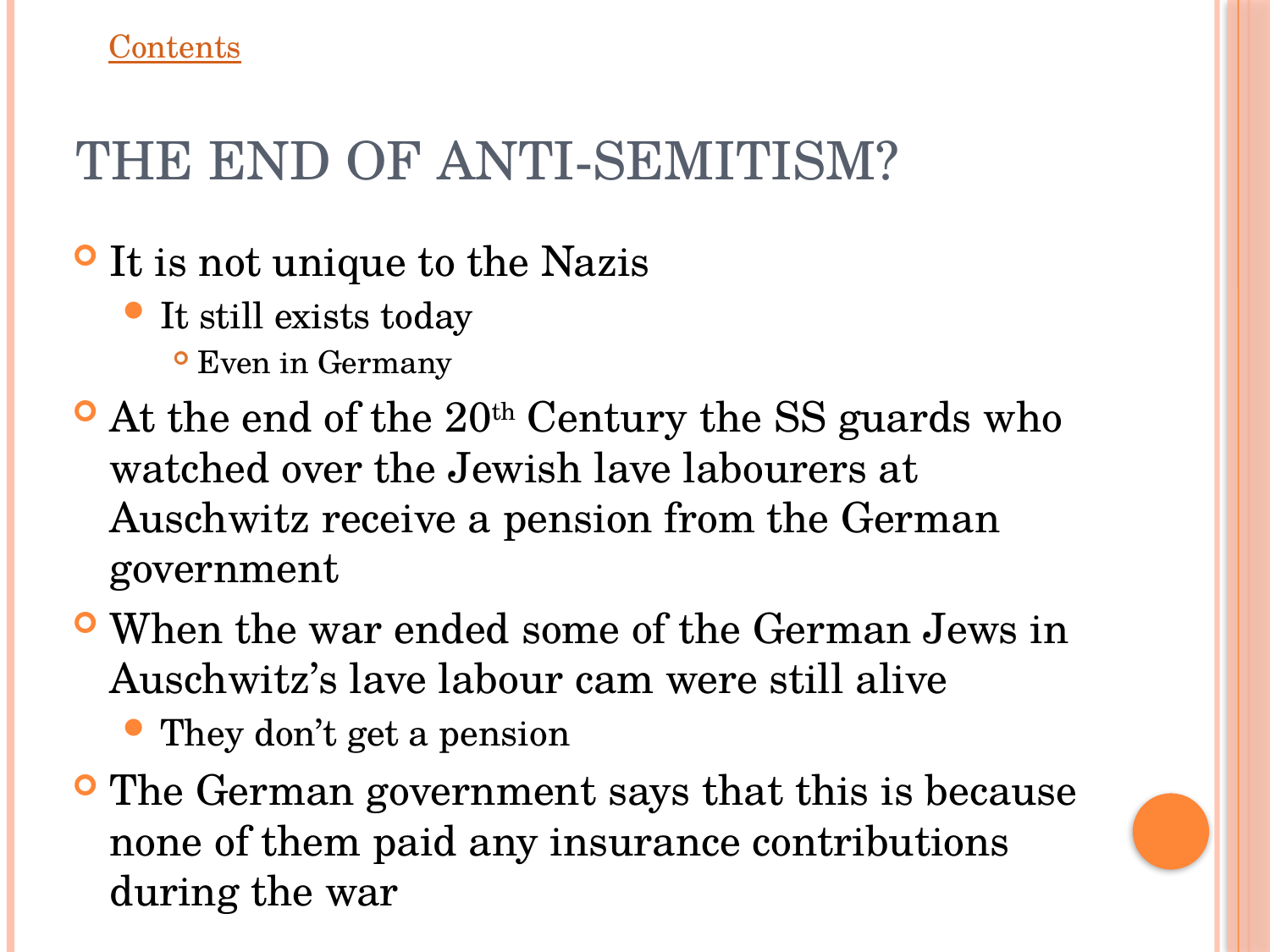

# The end of Anti-Semitism?
It is not unique to the Nazis
It still exists today
Even in Germany
At the end of the 20th Century the SS guards who watched over the Jewish lave labourers at Auschwitz receive a pension from the German government
When the war ended some of the German Jews in Auschwitz’s lave labour cam were still alive
They don’t get a pension
The German government says that this is because none of them paid any insurance contributions during the war